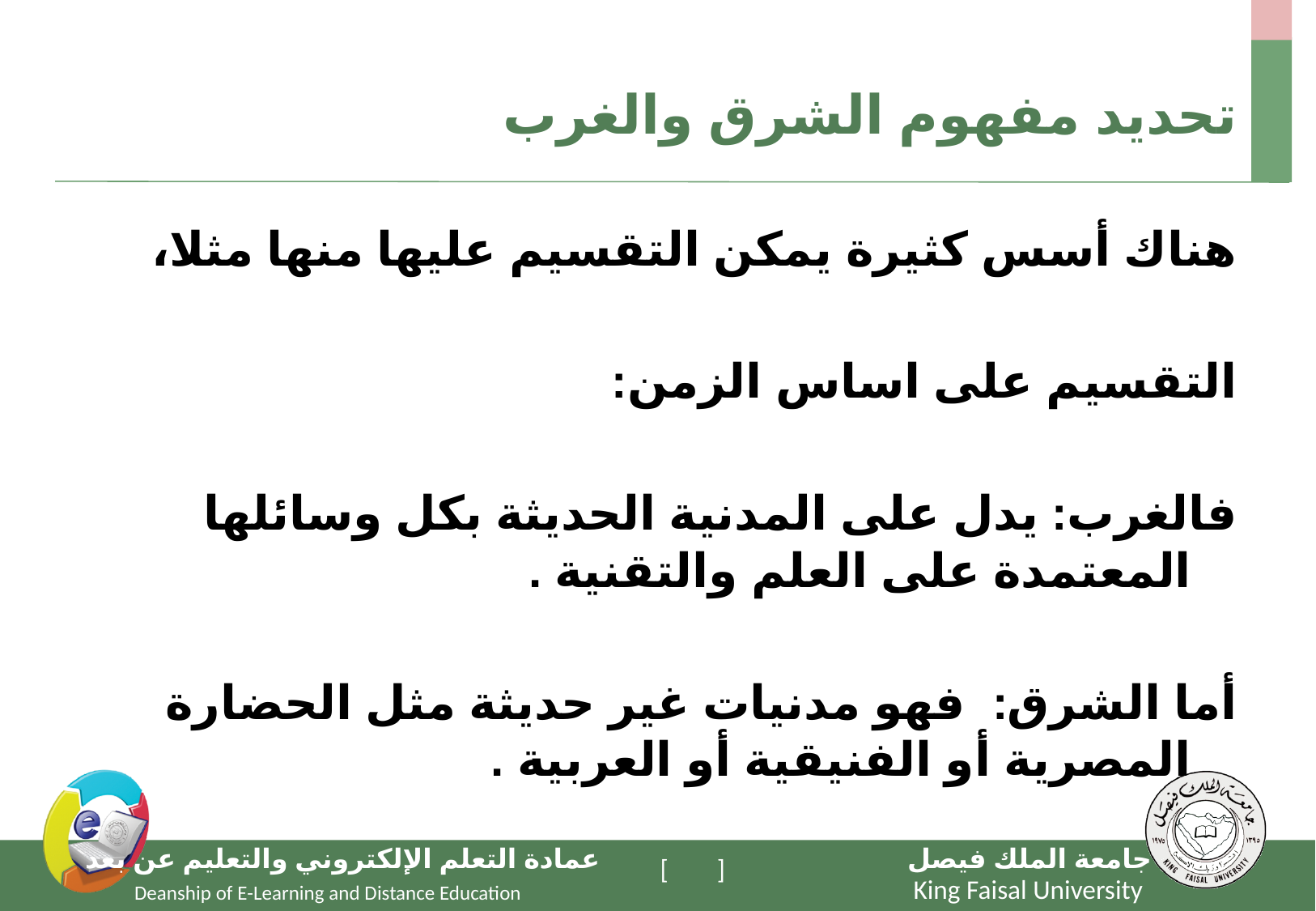

# تحديد مفهوم الشرق والغرب
هناك أسس كثيرة يمكن التقسيم عليها منها مثلا،

التقسيم على اساس الزمن:

فالغرب: يدل على المدنية الحديثة بكل وسائلها المعتمدة على العلم والتقنية .

أما الشرق:  فهو مدنيات غير حديثة مثل الحضارة المصرية أو الفنيقية أو العربية .